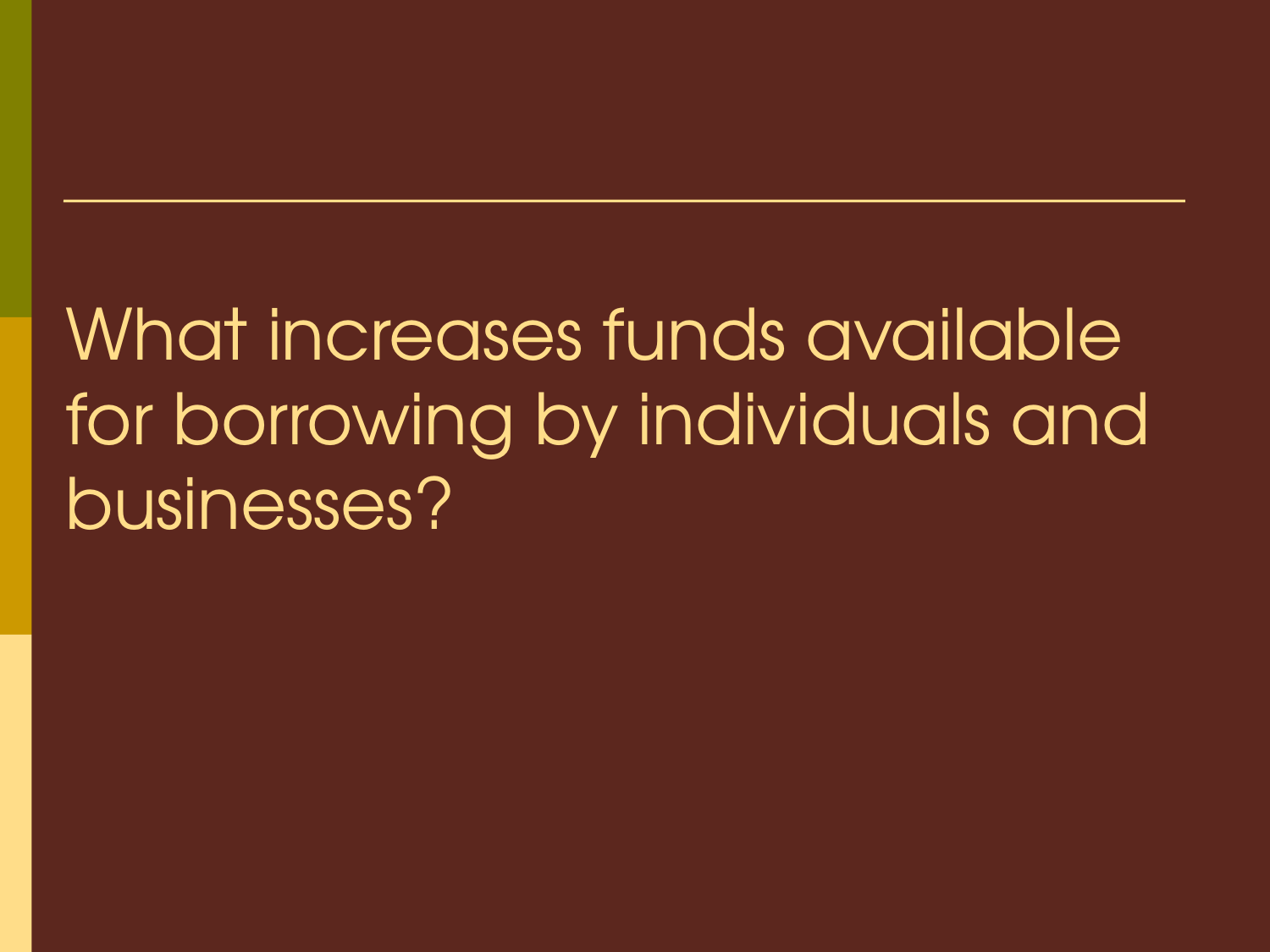

# What increases funds available for borrowing by individuals and businesses?